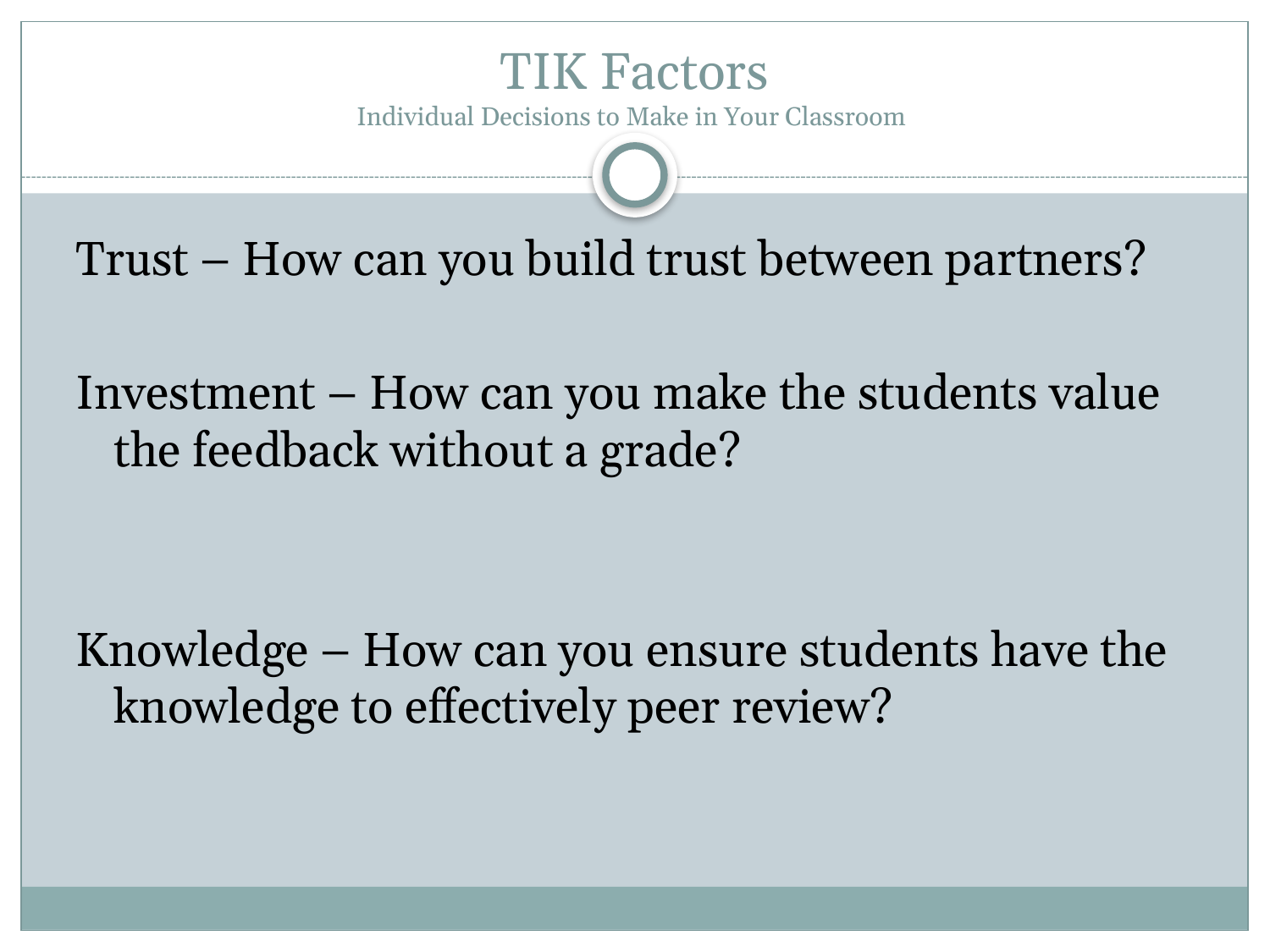

# TIK Factors Individual Decisions to Make in Your Classroom
Trust – How can you build trust between partners?

Investment – How can you make the students value the feedback without a grade?

Knowledge – How can you ensure students have the knowledge to effectively peer review?